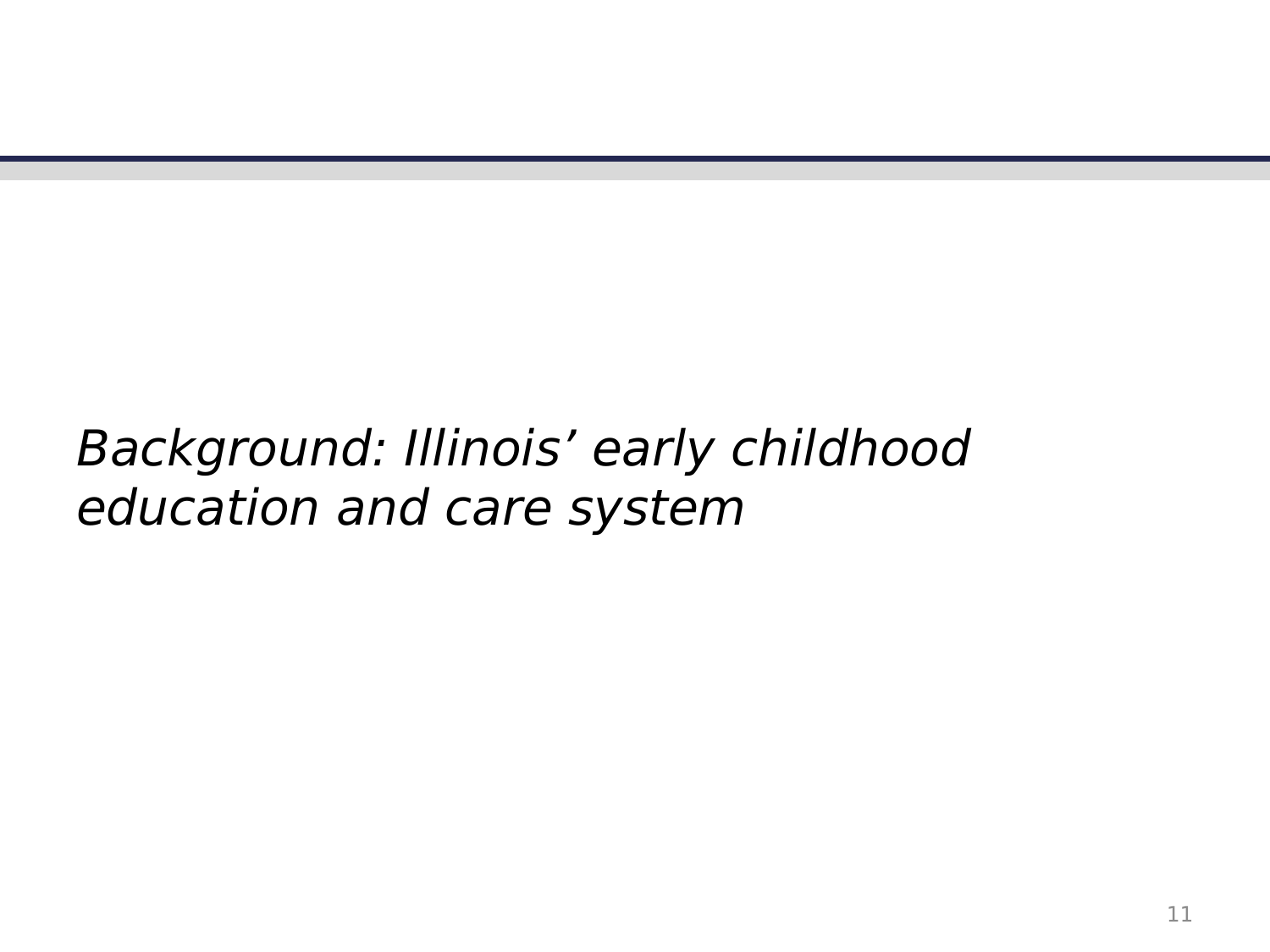

# Background: Illinois’ early childhood education and care system
11